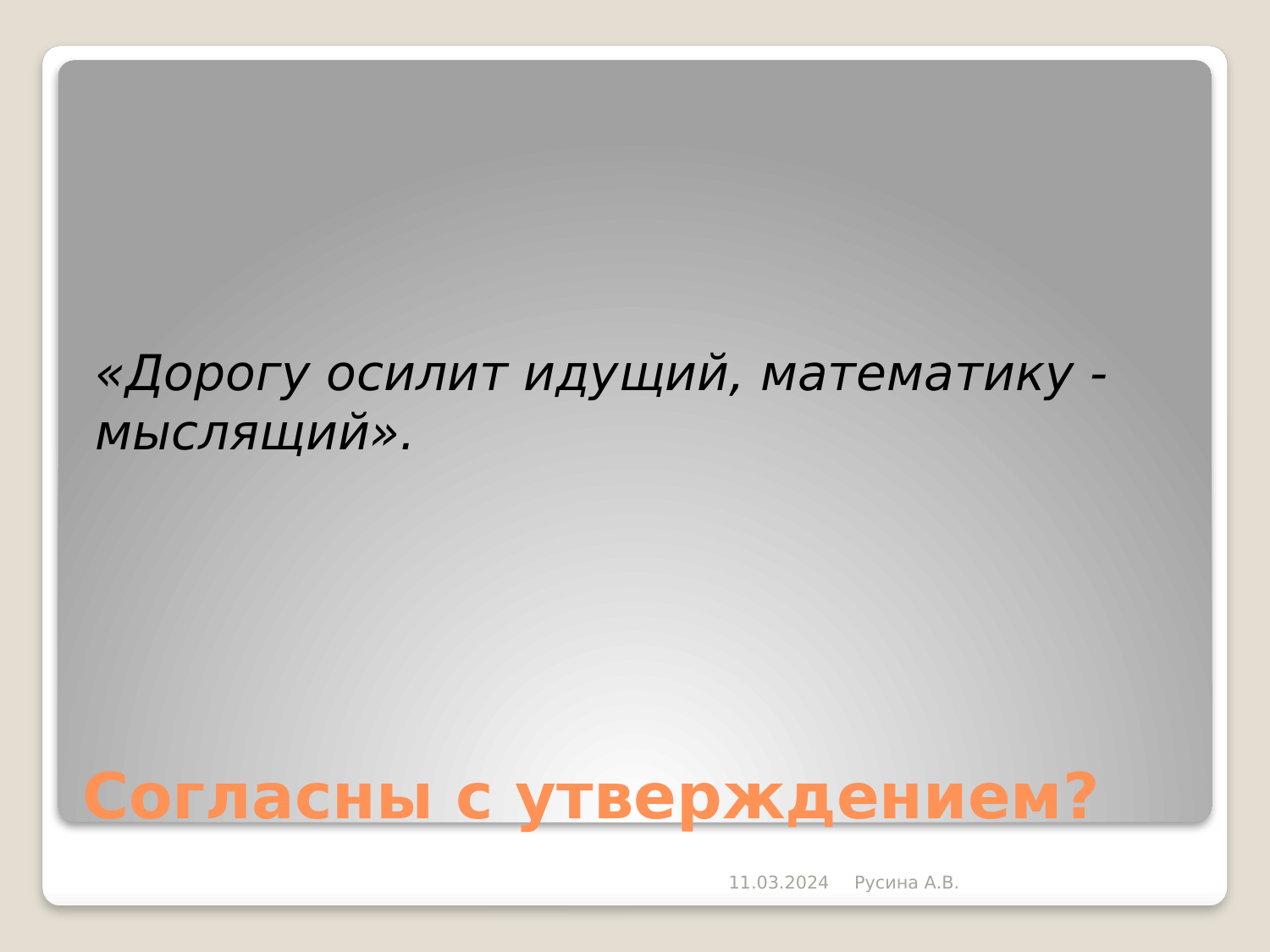

«Дорогу осилит идущий, математику - мыслящий».
# Согласны с утверждением?
11.03.2024
Русина А.В.